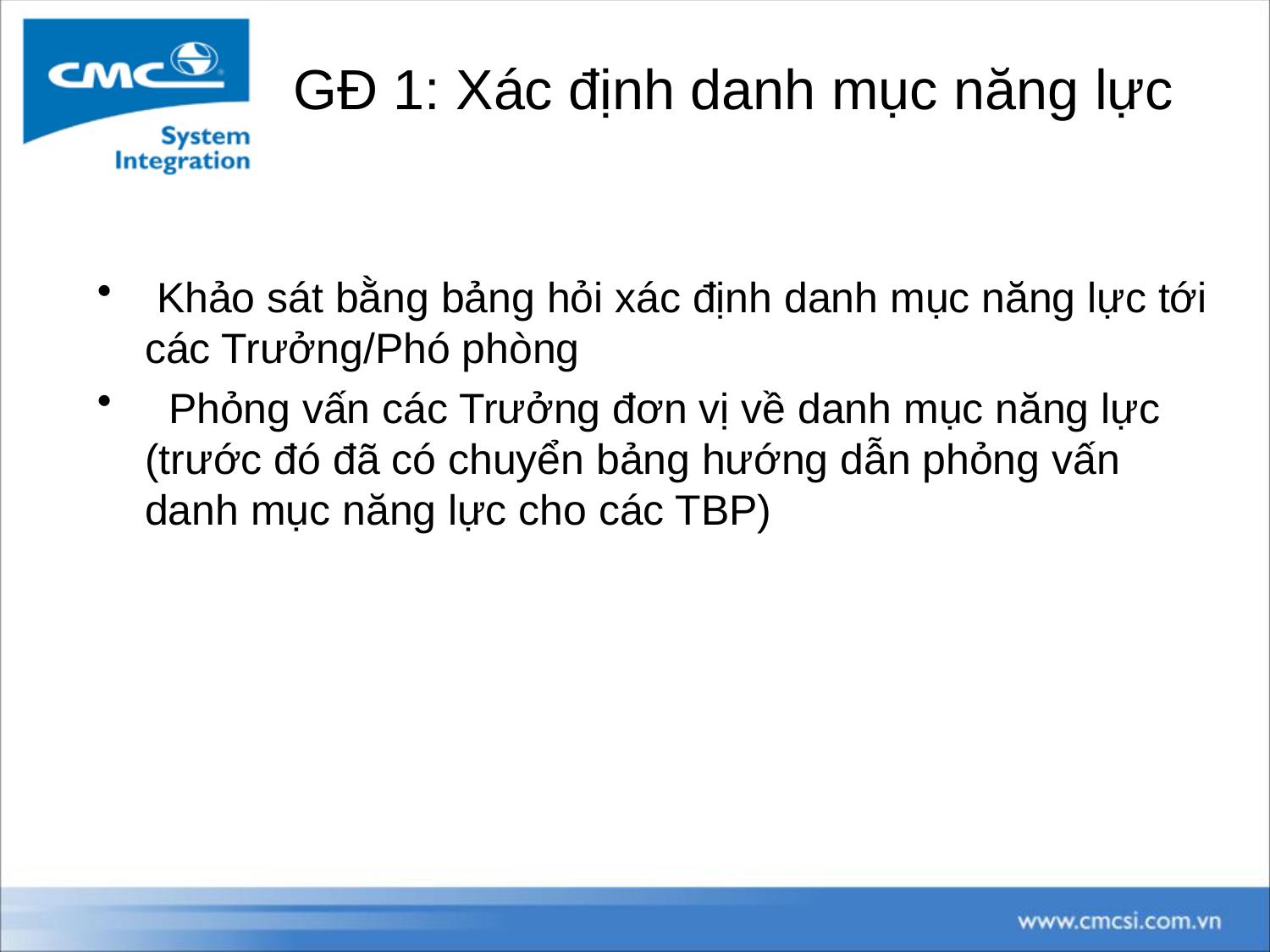

# GĐ 1: Xác định danh mục năng lực
 Khảo sát bằng bảng hỏi xác định danh mục năng lực tới các Trưởng/Phó phòng
  Phỏng vấn các Trưởng đơn vị về danh mục năng lực (trước đó đã có chuyển bảng hướng dẫn phỏng vấn danh mục năng lực cho các TBP)